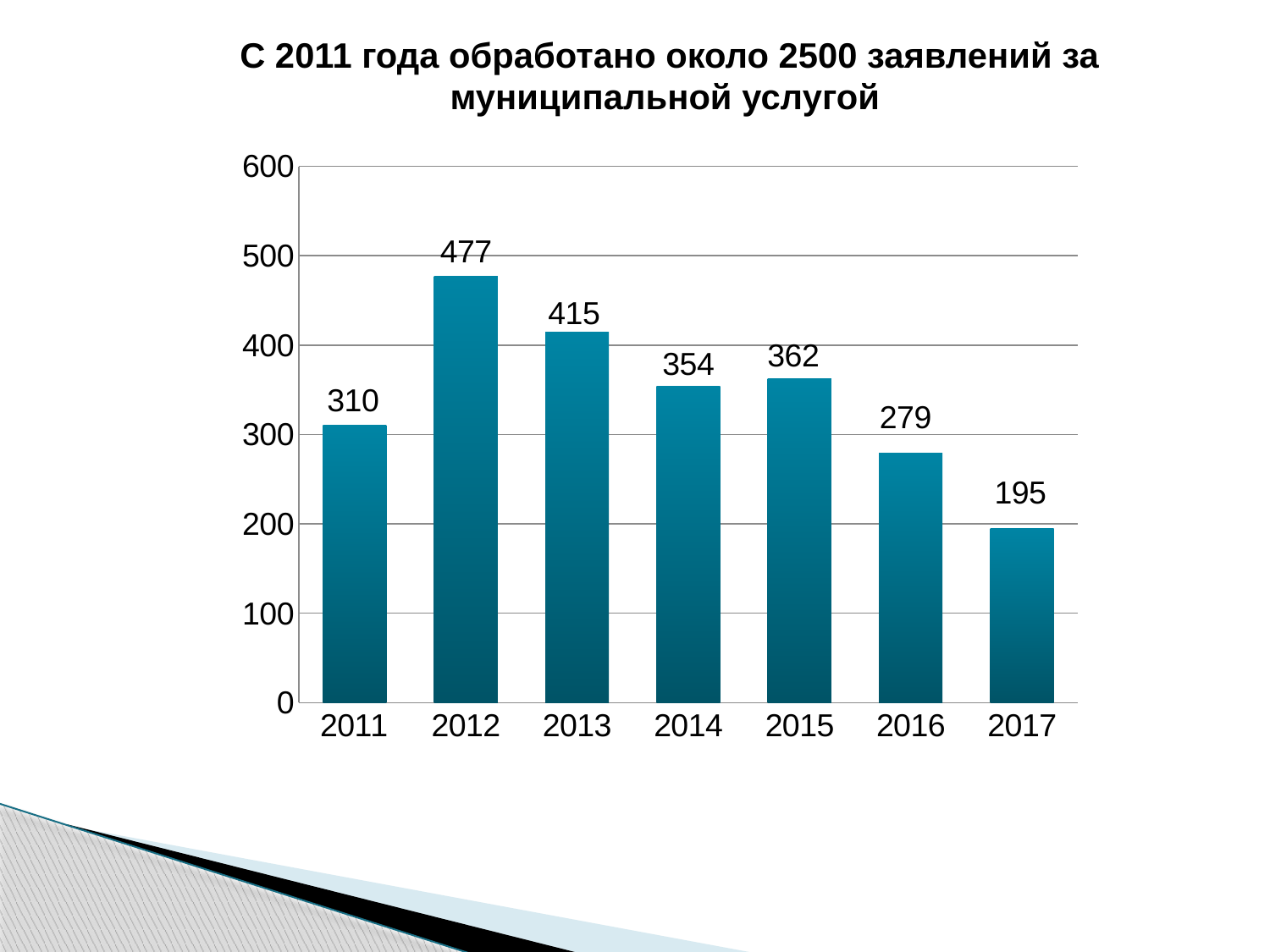

С 2011 года обработано около 2500 заявлений за муниципальной услугой

### Chart

| Category | Кол-во обращений |
|---|---|
| 2011 | 310.0 |
| 2012 | 477.0 |
| 2013 | 415.0 |
| 2014 | 354.0 |
| 2015 | 362.0 |
| 2016 | 279.0 |
| 2017 | 195.0 |